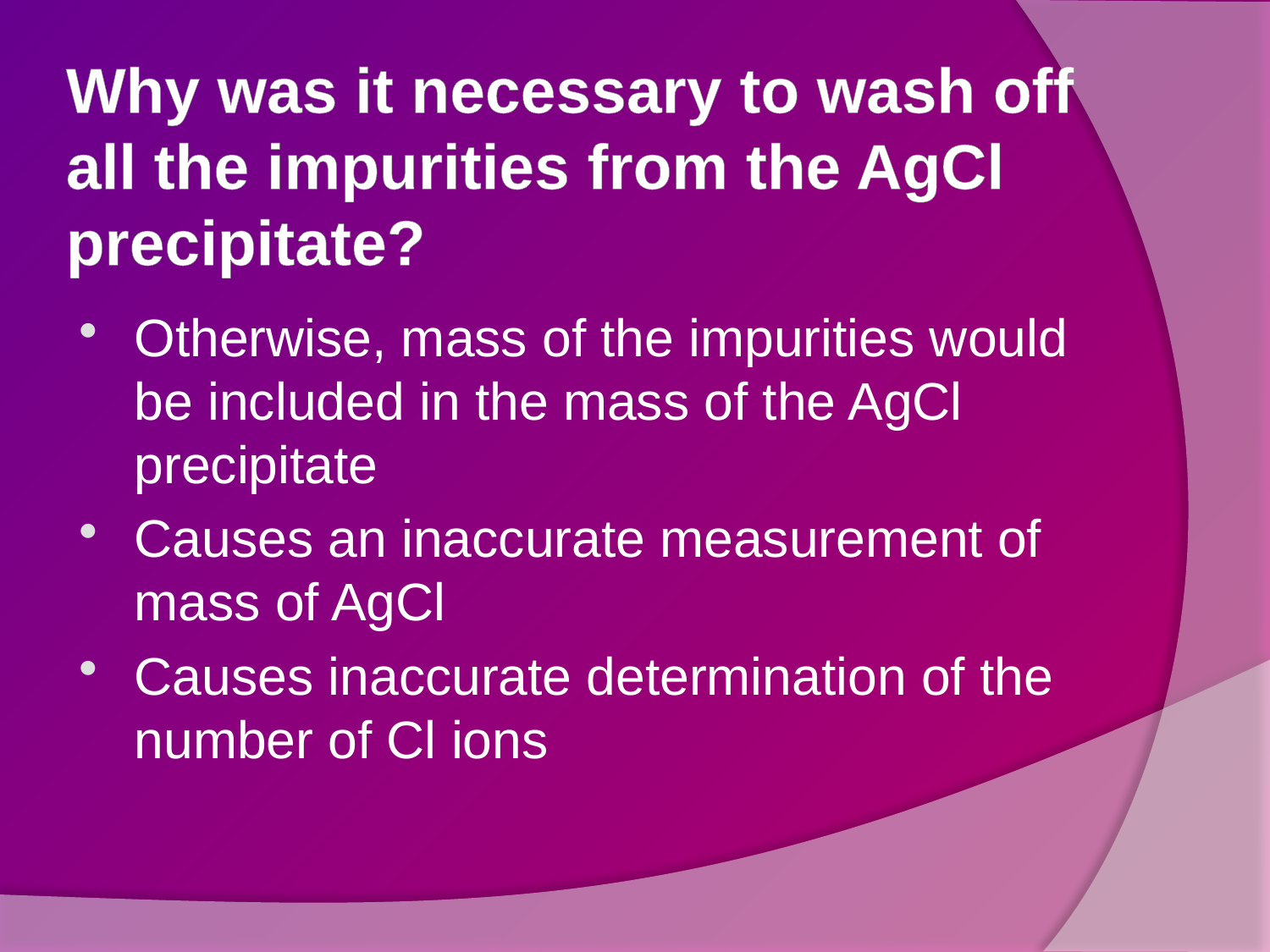

# Why was it necessary to wash off all the impurities from the AgCl precipitate?
Otherwise, mass of the impurities would be included in the mass of the AgCl precipitate
Causes an inaccurate measurement of mass of AgCl
Causes inaccurate determination of the number of Cl ions